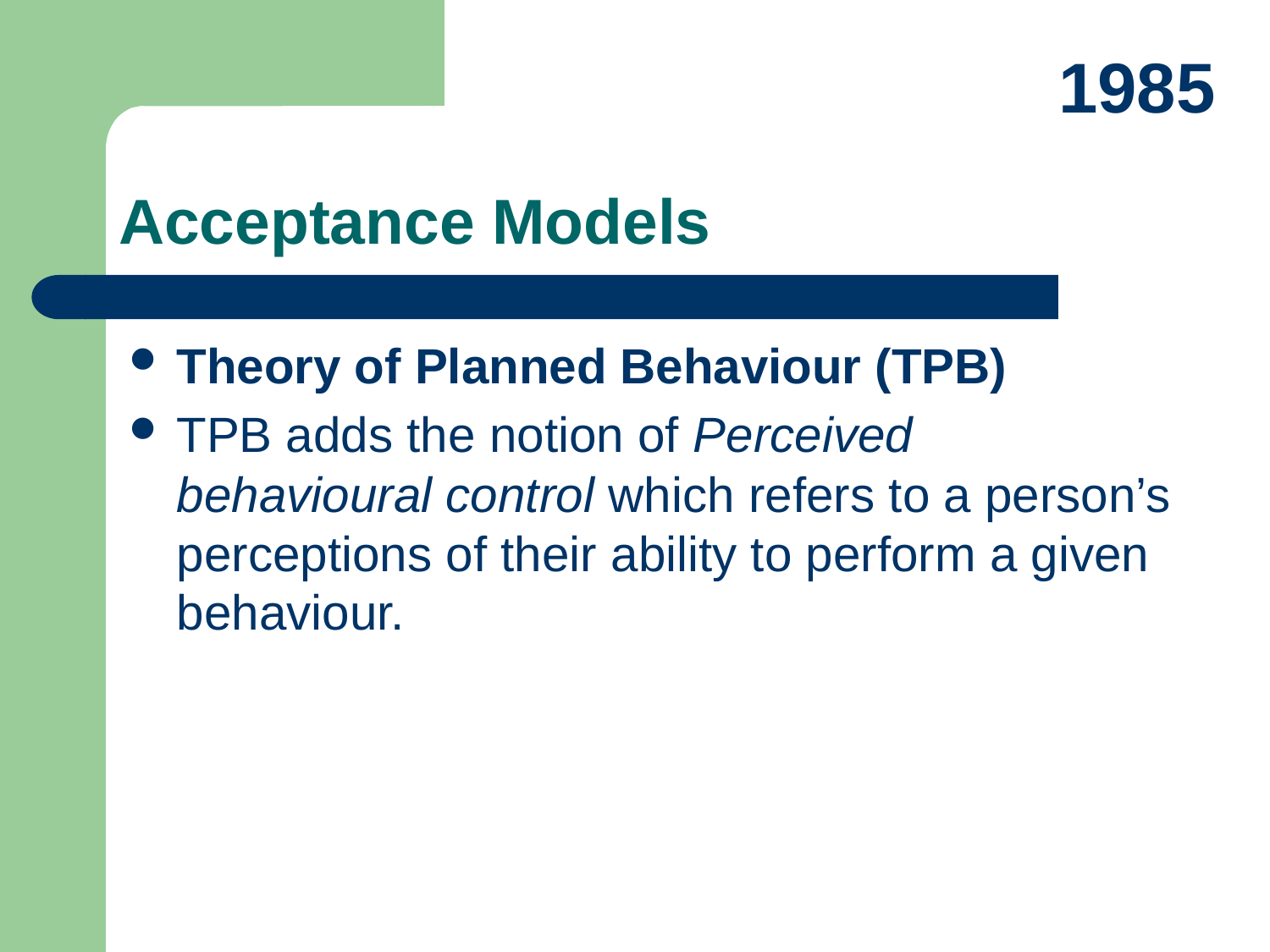

1985
# Acceptance Models
Theory of Planned Behaviour (TPB)
TPB adds the notion of Perceived behavioural control which refers to a person’s perceptions of their ability to perform a given behaviour.